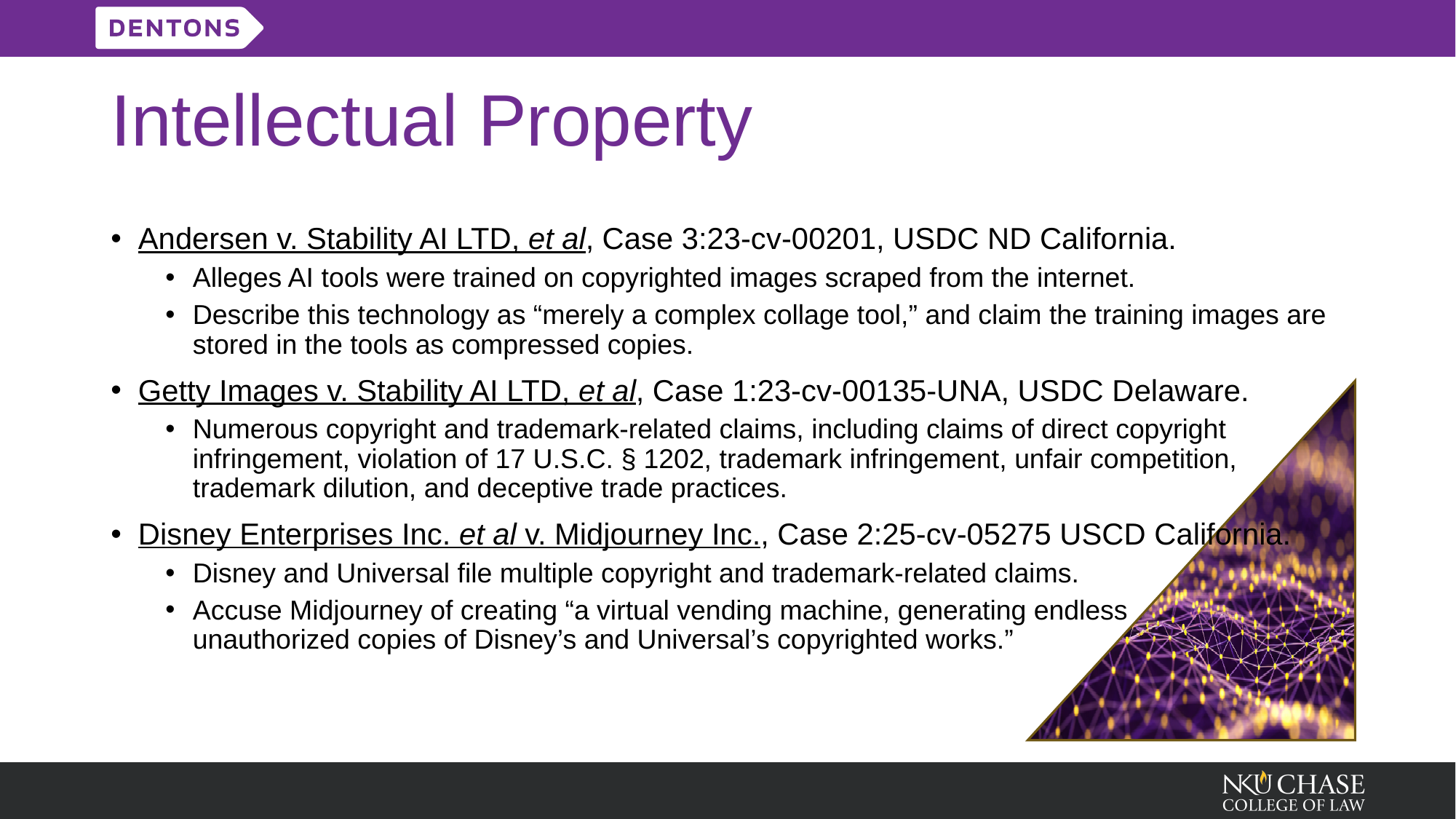

# Intellectual Property
Andersen v. Stability AI LTD, et al, Case 3:23-cv-00201, USDC ND California.
Alleges AI tools were trained on copyrighted images scraped from the internet.
Describe this technology as “merely a complex collage tool,” and claim the training images are stored in the tools as compressed copies.
Getty Images v. Stability AI LTD, et al, Case 1:23-cv-00135-UNA, USDC Delaware.
Numerous copyright and trademark-related claims, including claims of direct copyright infringement, violation of 17 U.S.C. § 1202, trademark infringement, unfair competition, trademark dilution, and deceptive trade practices.
Disney Enterprises Inc. et al v. Midjourney Inc., Case 2:25-cv-05275 USCD California.
Disney and Universal file multiple copyright and trademark-related claims.
Accuse Midjourney of creating “a virtual vending machine, generating endless                      unauthorized copies of Disney’s and Universal’s copyrighted works.”